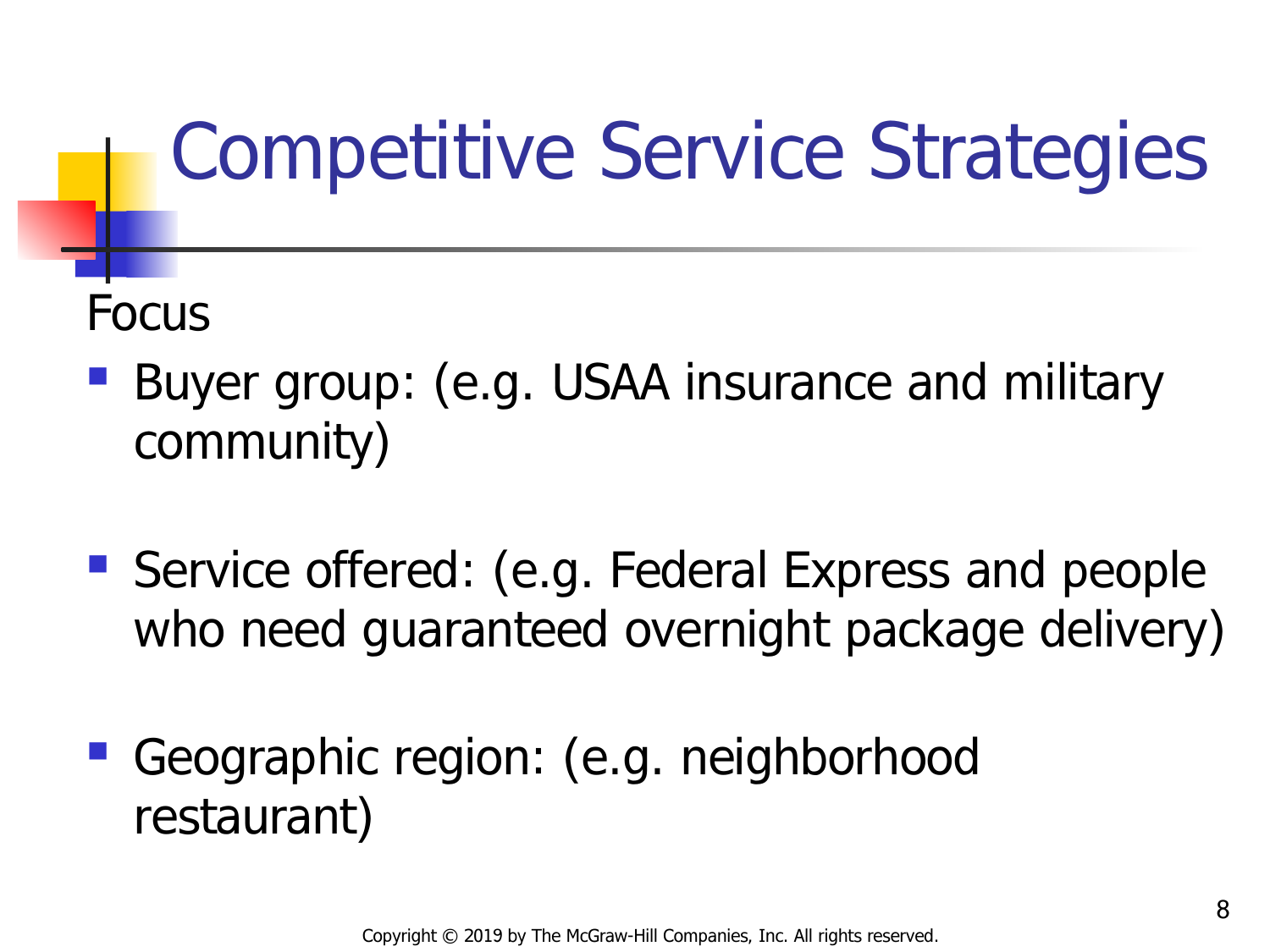

# Competitive Service Strategies
Focus
Buyer group: (e.g. USAA insurance and military community)
Service offered: (e.g. Federal Express and people who need guaranteed overnight package delivery)
Geographic region: (e.g. neighborhood restaurant)
8
Copyright © 2019 by The McGraw-Hill Companies, Inc. All rights reserved.